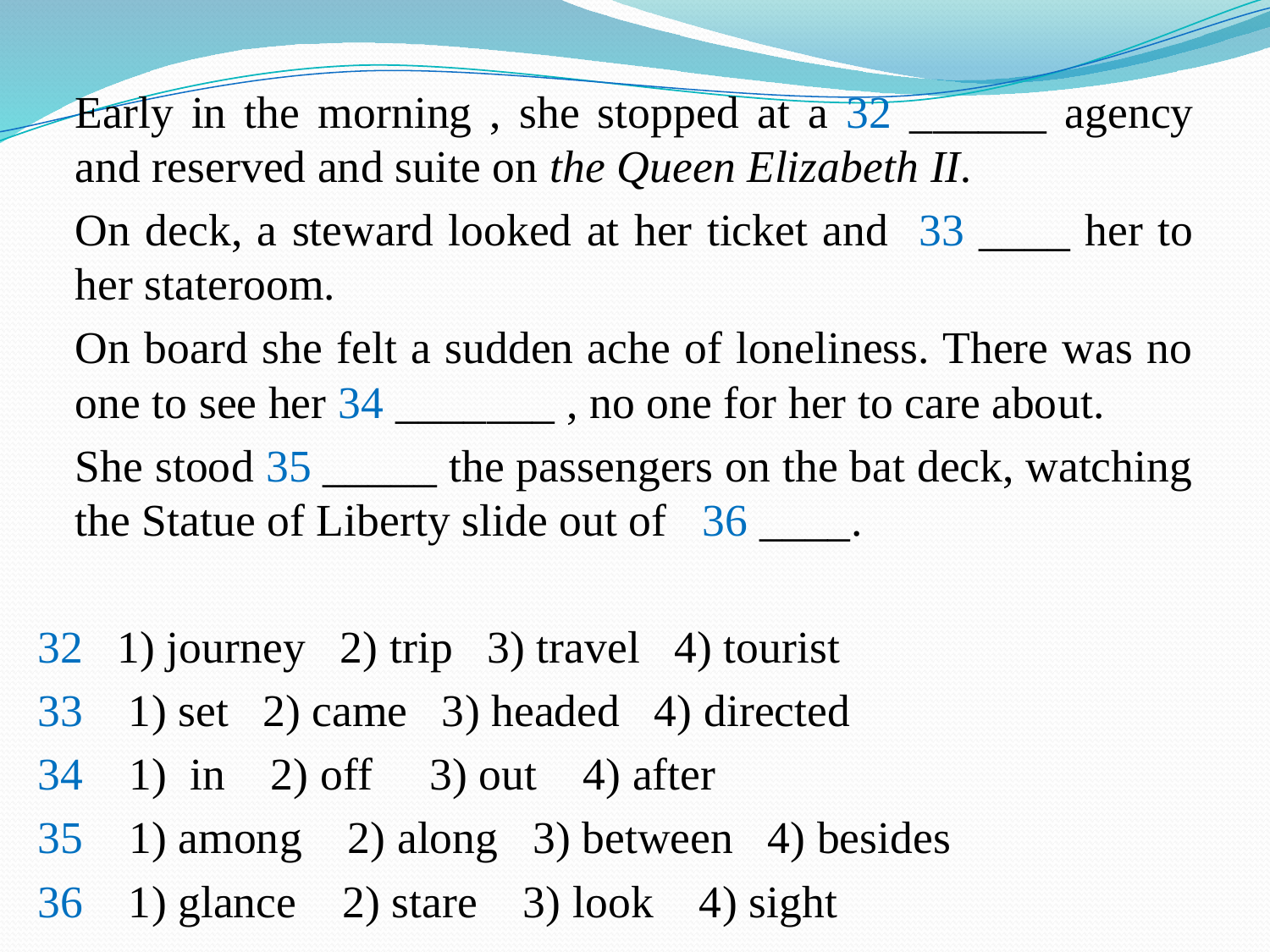

Early in the morning , she stopped at a 32 ______ agency and reserved and suite on the Queen Elizabeth II.
		On deck, a steward looked at her ticket and  33 ____ her to her stateroom.
		On board she felt a sudden ache of loneliness. There was no one to see her 34 _______ , no one for her to care about.
		She stood 35 _____ the passengers on the bat deck, watching the Statue of Liberty slide out of   36 ____.

32   1) journey   2) trip   3) travel   4) tourist
33    1) set   2) came   3) headed   4) directed
34    1)  in    2) off     3) out    4) after
35    1) among    2) along   3) between   4) besides
36    1) glance    2) stare    3) look    4) sight

#